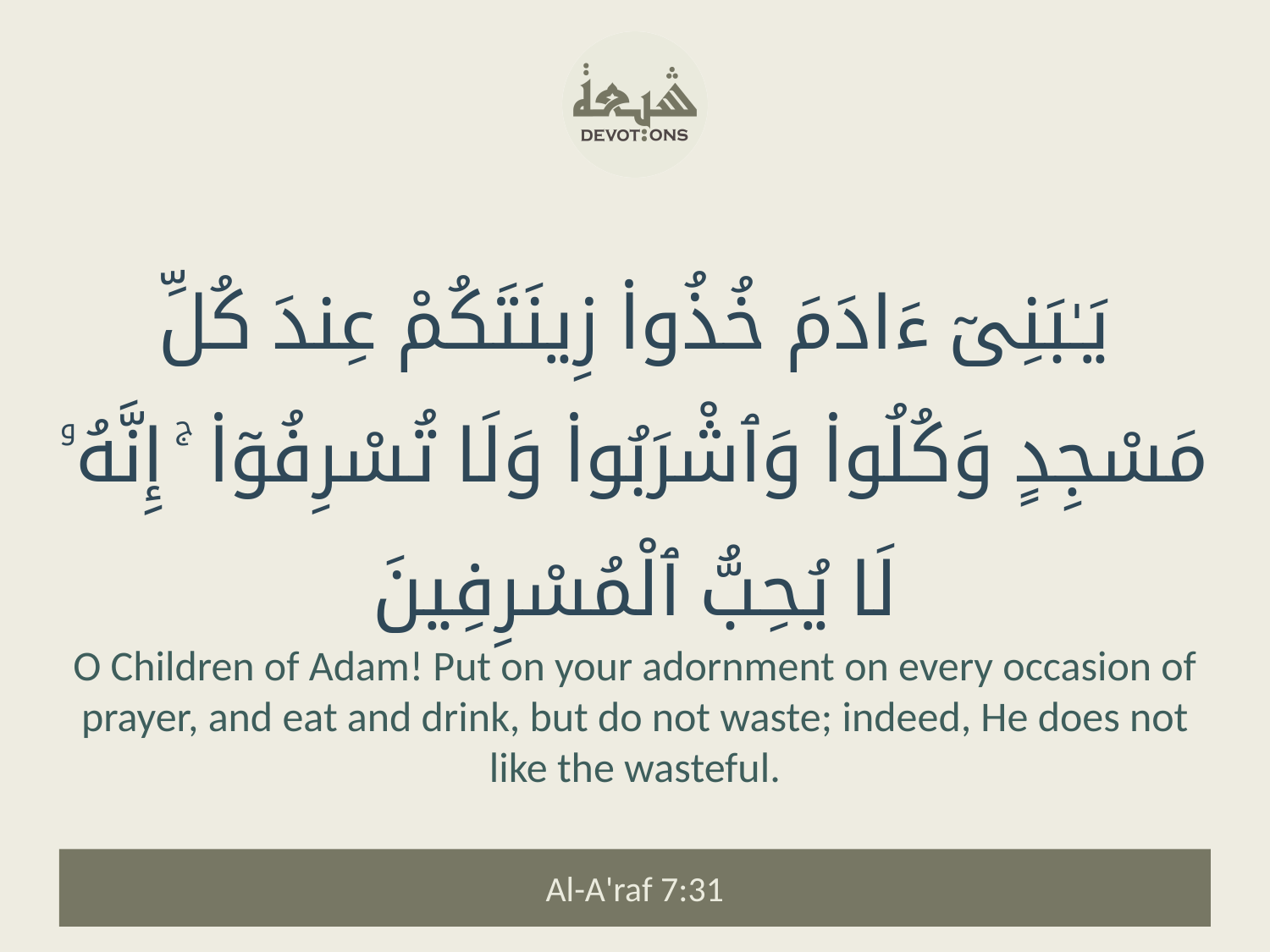

يَـٰبَنِىٓ ءَادَمَ خُذُوا۟ زِينَتَكُمْ عِندَ كُلِّ مَسْجِدٍ وَكُلُوا۟ وَٱشْرَبُوا۟ وَلَا تُسْرِفُوٓا۟ ۚ إِنَّهُۥ لَا يُحِبُّ ٱلْمُسْرِفِينَ
O Children of Adam! Put on your adornment on every occasion of prayer, and eat and drink, but do not waste; indeed, He does not like the wasteful.
Al-A'raf 7:31